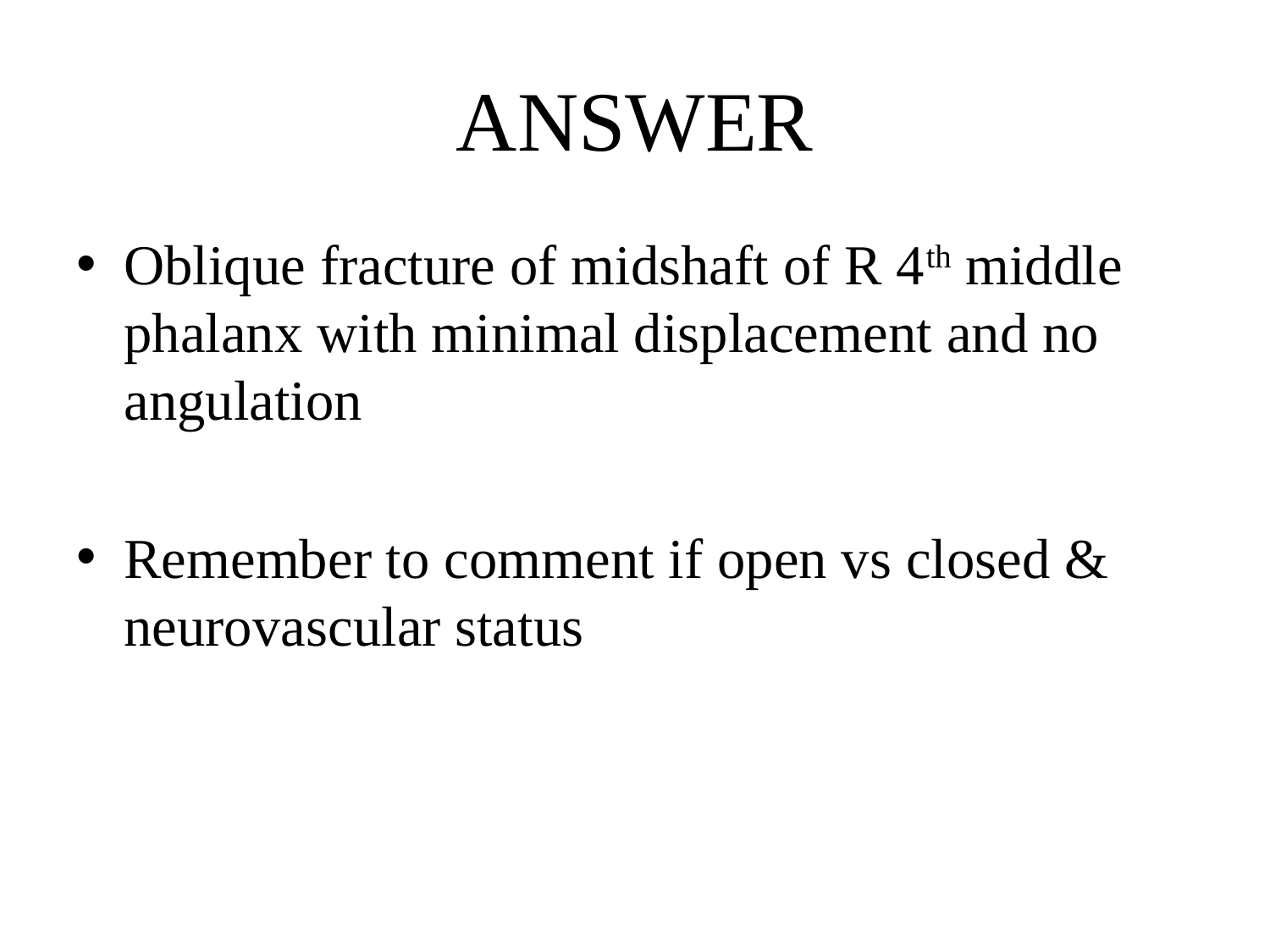

# ANSWER
Oblique fracture of midshaft of R 4th middle phalanx with minimal displacement and no angulation

Remember to comment if open vs closed & neurovascular status